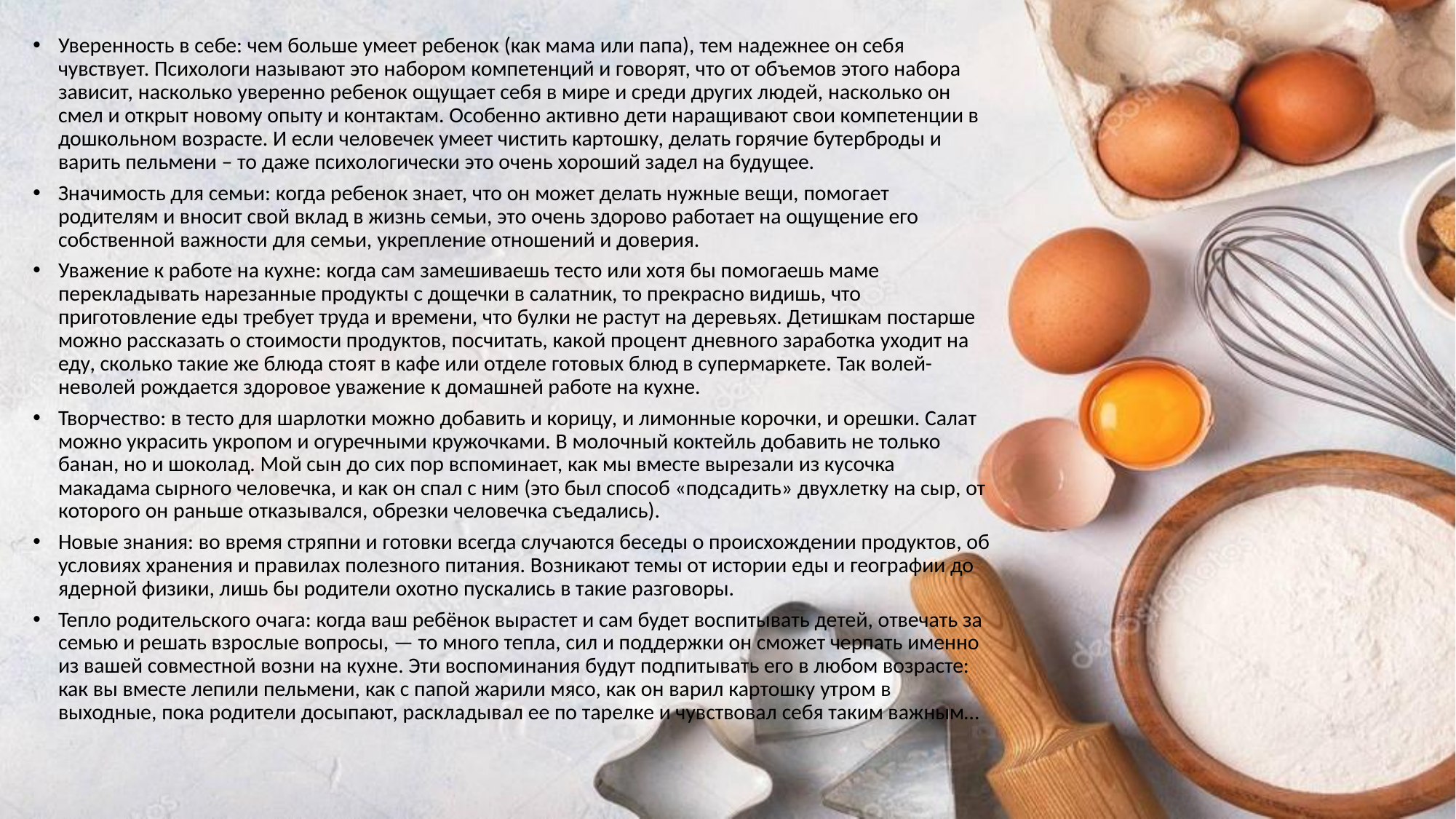

Уверенность в себе: чем больше умеет ребенок (как мама или папа), тем надежнее он себя чувствует. Психологи называют это набором компетенций и говорят, что от объемов этого набора зависит, насколько уверенно ребенок ощущает себя в мире и среди других людей, насколько он смел и открыт новому опыту и контактам. Особенно активно дети наращивают свои компетенции в дошкольном возрасте. И если человечек умеет чистить картошку, делать горячие бутерброды и варить пельмени – то даже психологически это очень хороший задел на будущее.
Значимость для семьи: когда ребенок знает, что он может делать нужные вещи, помогает родителям и вносит свой вклад в жизнь семьи, это очень здорово работает на ощущение его собственной важности для семьи, укрепление отношений и доверия.
Уважение к работе на кухне: когда сам замешиваешь тесто или хотя бы помогаешь маме перекладывать нарезанные продукты с дощечки в салатник, то прекрасно видишь, что приготовление еды требует труда и времени, что булки не растут на деревьях. Детишкам постарше можно рассказать о стоимости продуктов, посчитать, какой процент дневного заработка уходит на еду, сколько такие же блюда стоят в кафе или отделе готовых блюд в супермаркете. Так волей-неволей рождается здоровое уважение к домашней работе на кухне.
Творчество: в тесто для шарлотки можно добавить и корицу, и лимонные корочки, и орешки. Салат можно украсить укропом и огуречными кружочками. В молочный коктейль добавить не только банан, но и шоколад. Мой сын до сих пор вспоминает, как мы вместе вырезали из кусочка макадама сырного человечка, и как он спал с ним (это был способ «подсадить» двухлетку на сыр, от которого он раньше отказывался, обрезки человечка съедались).
Новые знания: во время стряпни и готовки всегда случаются беседы о происхождении продуктов, об условиях хранения и правилах полезного питания. Возникают темы от истории еды и географии до ядерной физики, лишь бы родители охотно пускались в такие разговоры.
Тепло родительского очага: когда ваш ребёнок вырастет и сам будет воспитывать детей, отвечать за семью и решать взрослые вопросы, — то много тепла, сил и поддержки он сможет черпать именно из вашей совместной возни на кухне. Эти воспоминания будут подпитывать его в любом возрасте: как вы вместе лепили пельмени, как с папой жарили мясо, как он варил картошку утром в выходные, пока родители досыпают, раскладывал ее по тарелке и чувствовал себя таким важным…